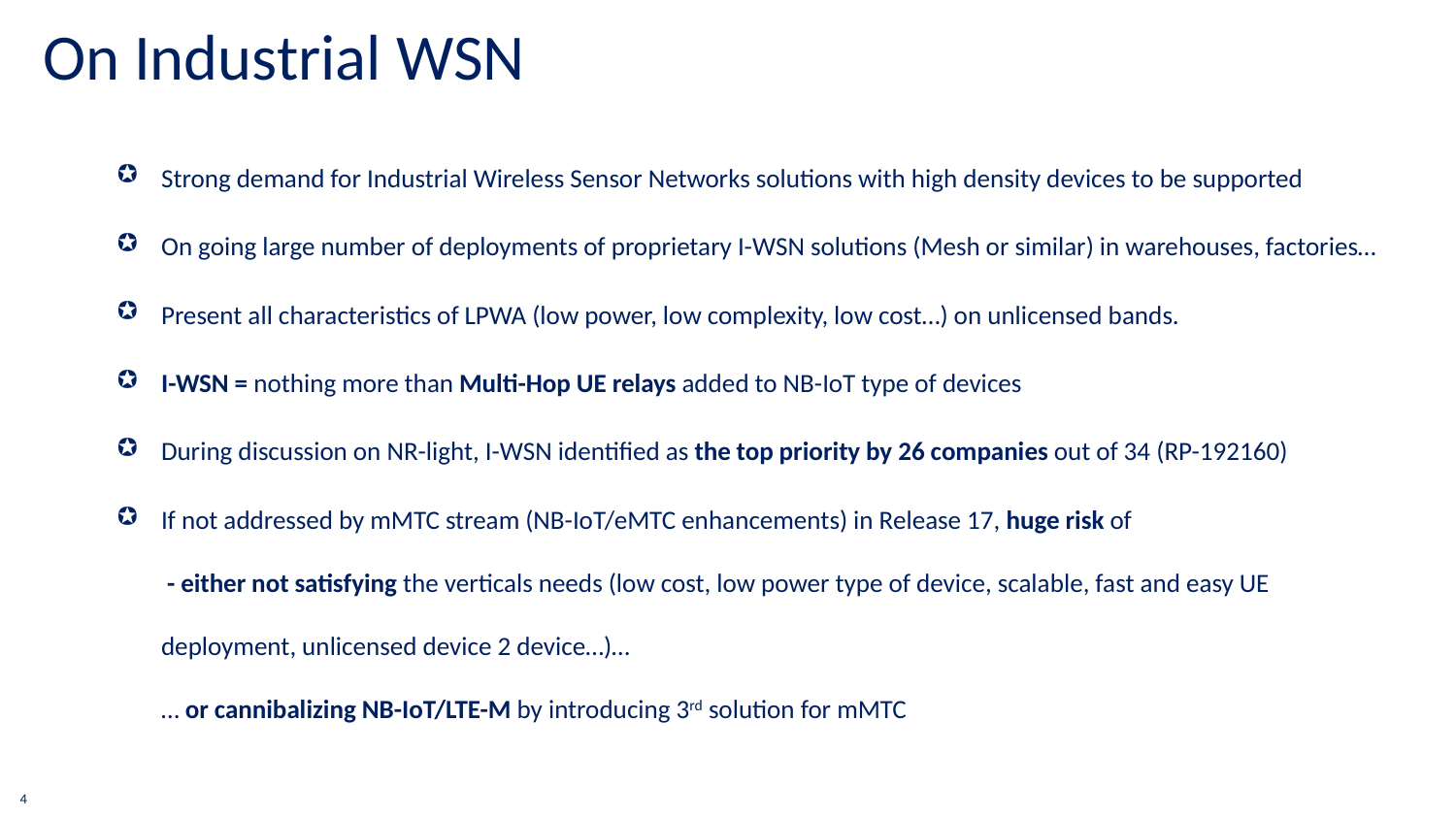

On Industrial WSN
Strong demand for Industrial Wireless Sensor Networks solutions with high density devices to be supported
On going large number of deployments of proprietary I-WSN solutions (Mesh or similar) in warehouses, factories…
Present all characteristics of LPWA (low power, low complexity, low cost…) on unlicensed bands.
I-WSN = nothing more than Multi-Hop UE relays added to NB-IoT type of devices
During discussion on NR-light, I-WSN identified as the top priority by 26 companies out of 34 (RP-192160)
If not addressed by mMTC stream (NB-IoT/eMTC enhancements) in Release 17, huge risk of
 - either not satisfying the verticals needs (low cost, low power type of device, scalable, fast and easy UE deployment, unlicensed device 2 device…)…
… or cannibalizing NB-IoT/LTE-M by introducing 3rd solution for mMTC